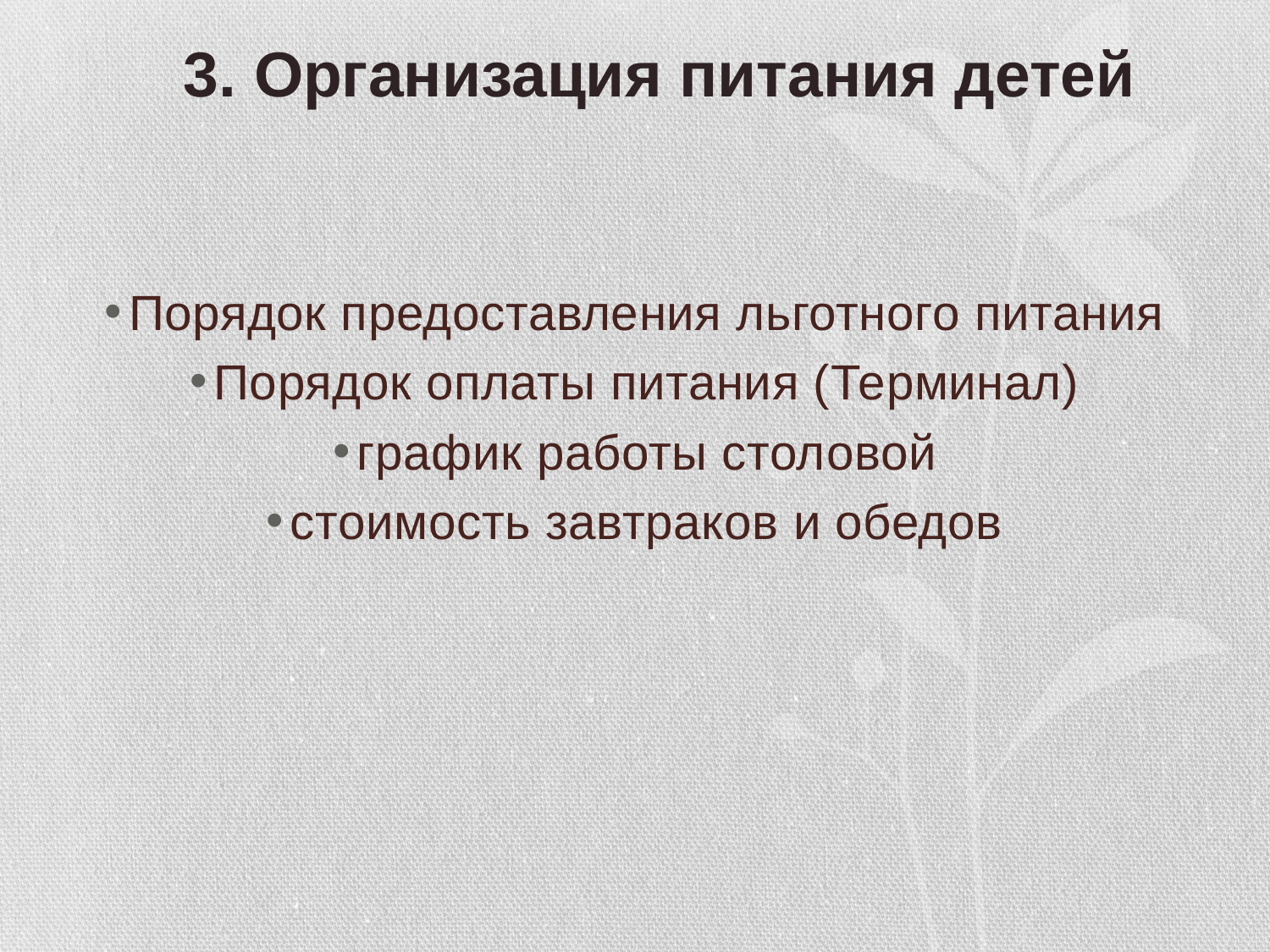

3. Организация питания детей
Порядок предоставления льготного питания
Порядок оплаты питания (Терминал)
график работы столовой
стоимость завтраков и обедов